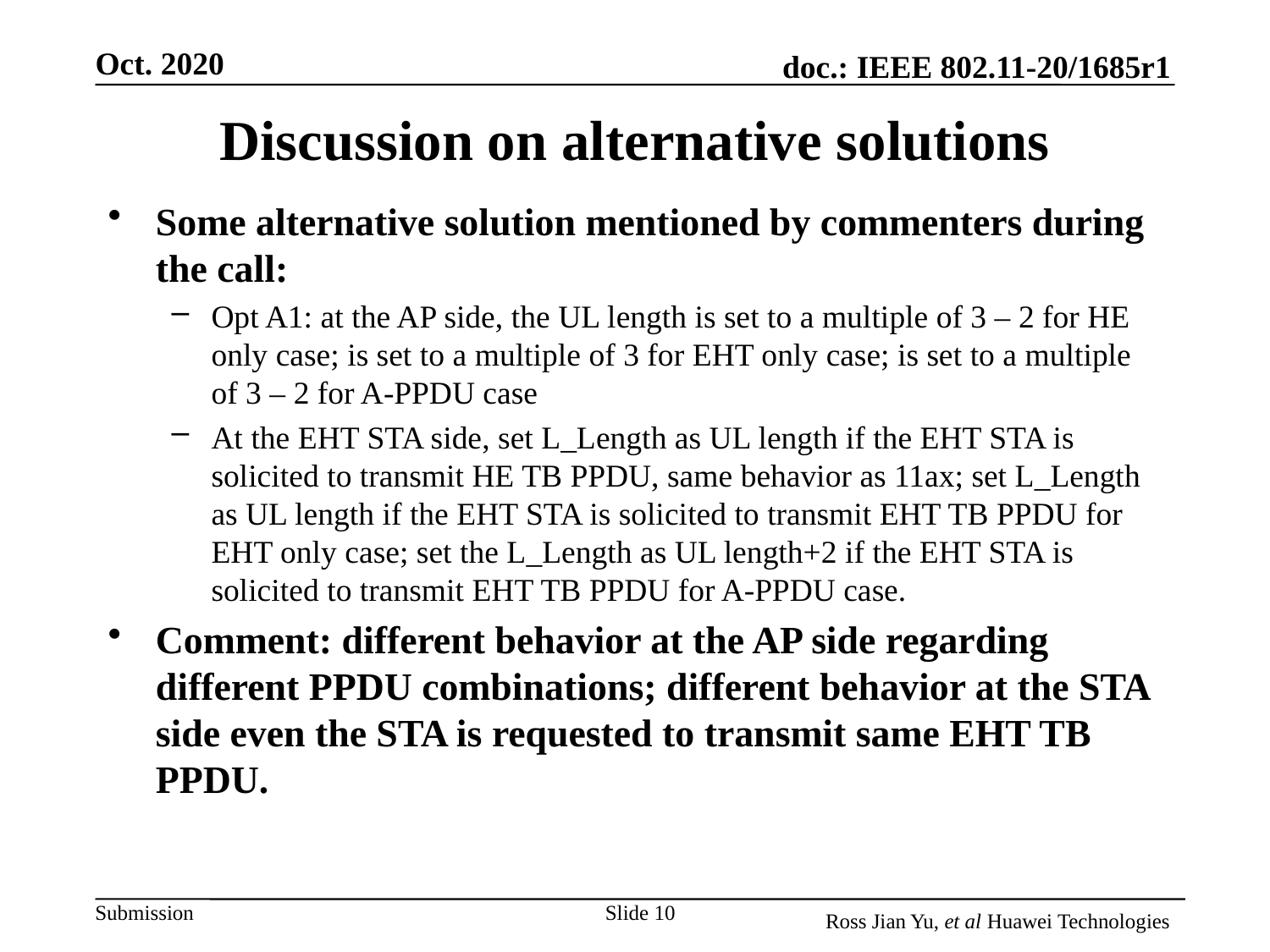

# Discussion on alternative solutions
Some alternative solution mentioned by commenters during the call:
Opt A1: at the AP side, the UL length is set to a multiple of 3 – 2 for HE only case; is set to a multiple of 3 for EHT only case; is set to a multiple of 3 – 2 for A-PPDU case
At the EHT STA side, set L_Length as UL length if the EHT STA is solicited to transmit HE TB PPDU, same behavior as 11ax; set L_Length as UL length if the EHT STA is solicited to transmit EHT TB PPDU for EHT only case; set the L_Length as UL length+2 if the EHT STA is solicited to transmit EHT TB PPDU for A-PPDU case.
Comment: different behavior at the AP side regarding different PPDU combinations; different behavior at the STA side even the STA is requested to transmit same EHT TB PPDU.
Slide 10